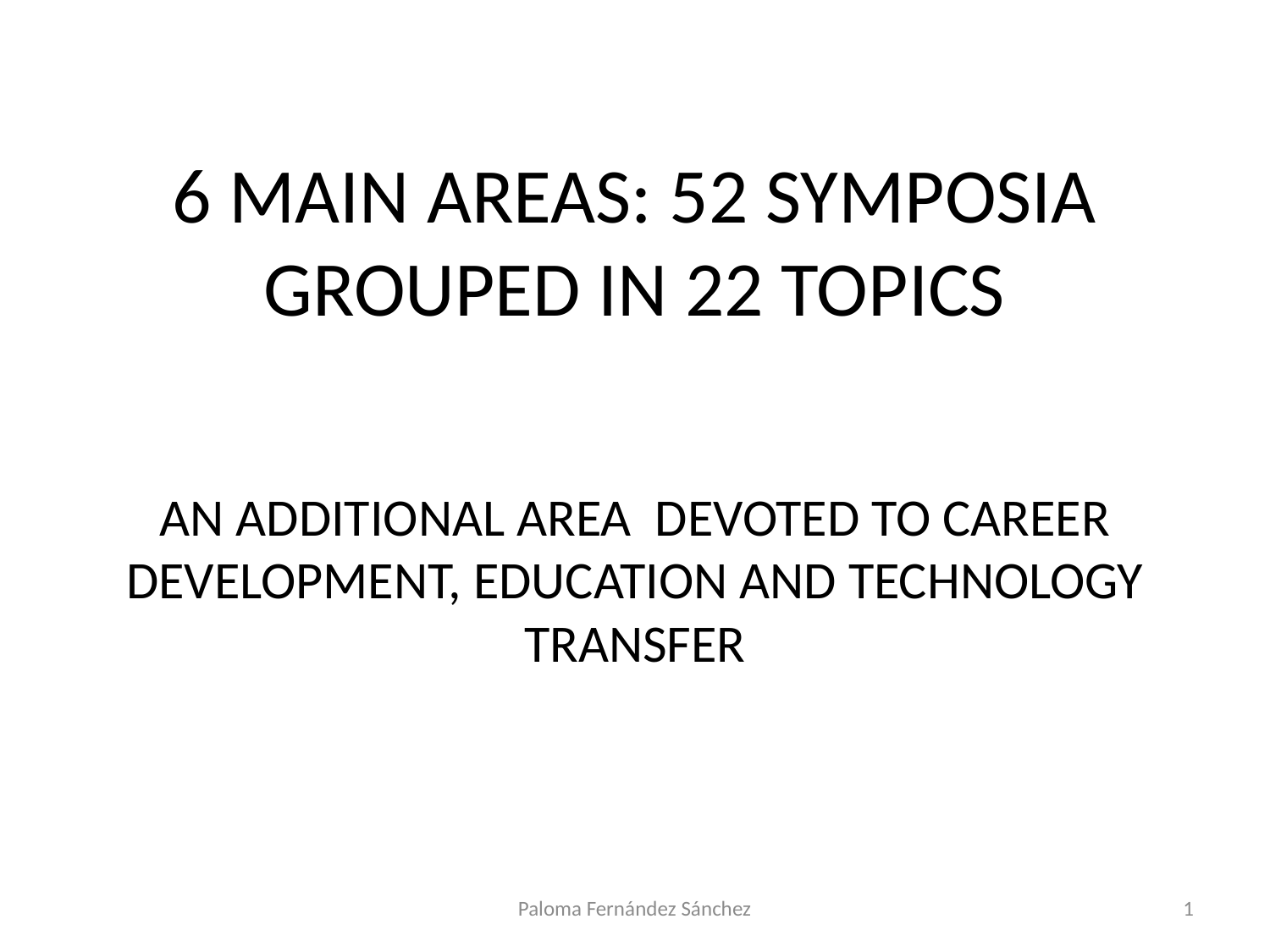

# 6 MAIN AREAS: 52 SYMPOSIA GROUPED IN 22 TOPICS
AN ADDITIONAL AREA  DEVOTED TO CAREER DEVELOPMENT, EDUCATION AND TECHNOLOGY TRANSFER
Paloma Fernández Sánchez
1